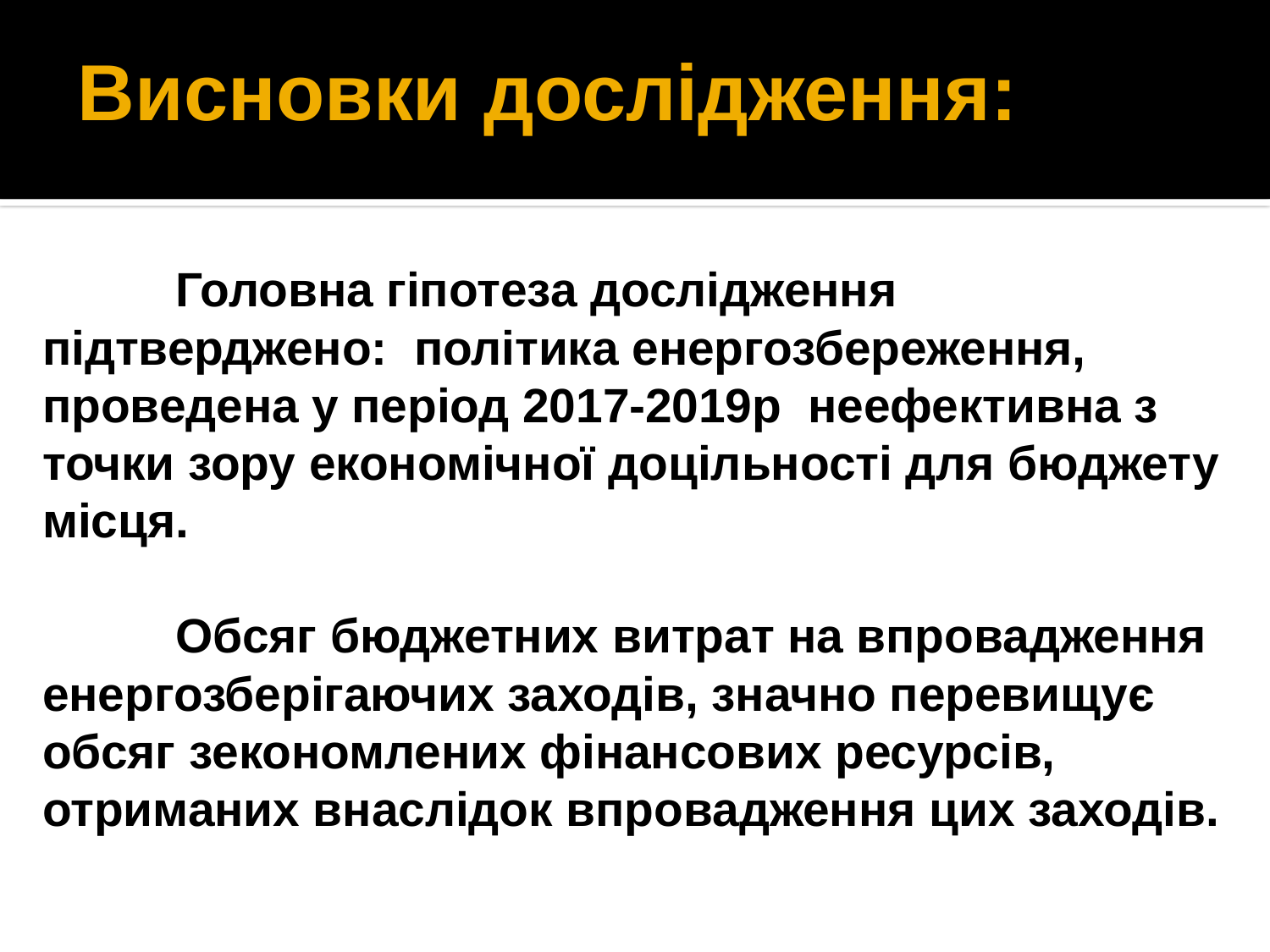

# Висновки дослідження:
          Головна гіпотеза дослідження підтверджено:  політика енергозбереження, проведена у період 2017-2019р  неефективна з точки зору економічної доцільності для бюджету місця.

          Обсяг бюджетних витрат на впровадження енергозберігаючих заходів, значно перевищує обсяг зекономлених фінансових ресурсів, отриманих внаслідок впровадження цих заходів.